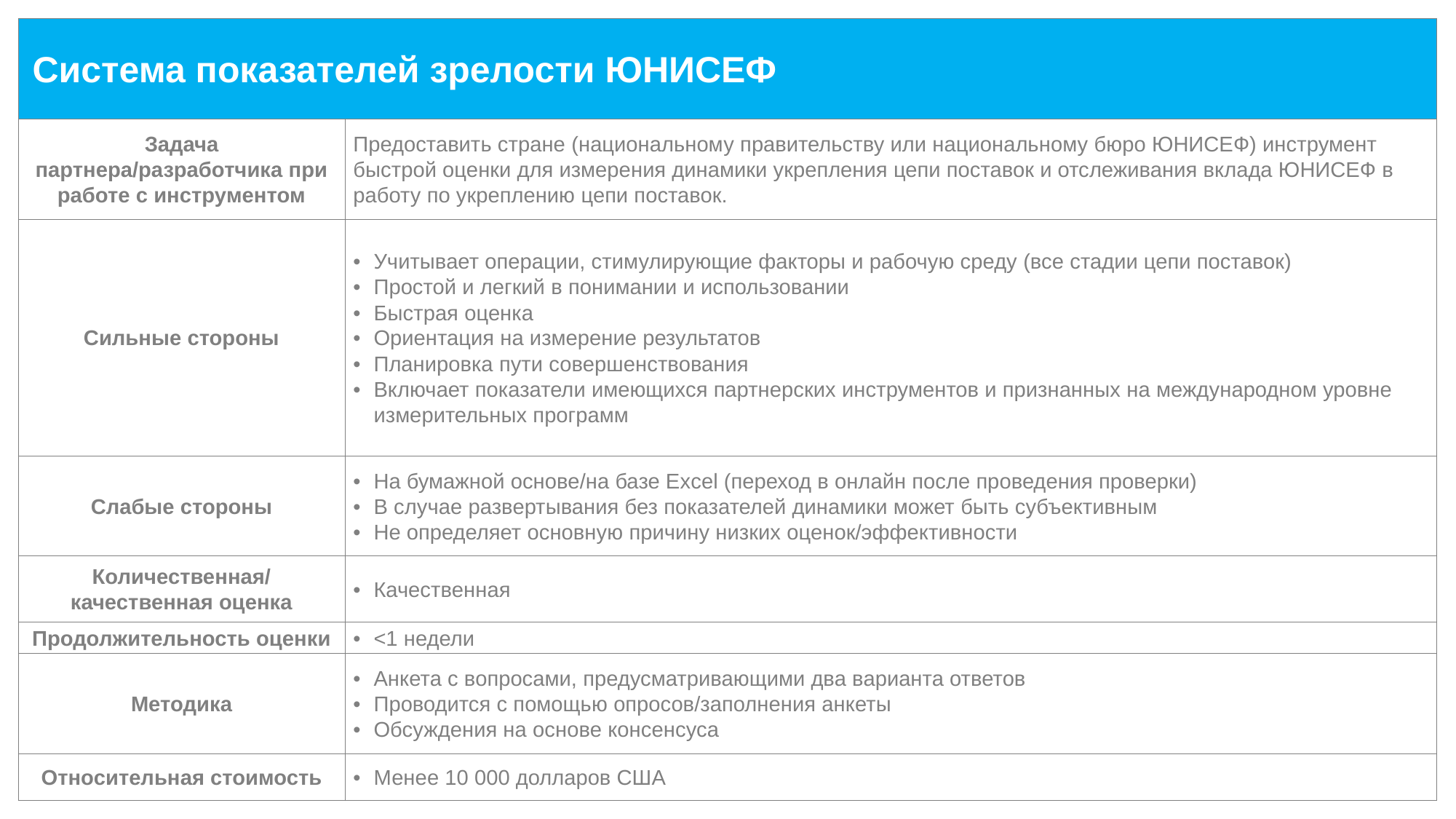

| Система показателей зрелости ЮНИСЕФ |  |
| --- | --- |
| Задача партнера/разработчика при работе с инструментом | Предоставить стране (национальному правительству или национальному бюро ЮНИСЕФ) инструмент быстрой оценки для измерения динамики укрепления цепи поставок и отслеживания вклада ЮНИСЕФ в работу по укреплению цепи поставок. |
| Сильные стороны | Учитывает операции, стимулирующие факторы и рабочую среду (все стадии цепи поставок) Простой и легкий в понимании и использовании Быстрая оценка Ориентация на измерение результатов Планировка пути совершенствования Включает показатели имеющихся партнерских инструментов и признанных на международном уровне измерительных программ |
| Слабые стороны | На бумажной основе/на базе Excel (переход в онлайн после проведения проверки) В случае развертывания без показателей динамики может быть субъективным Не определяет основную причину низких оценок/эффективности |
| Количественная/ качественная оценка | Качественная |
| Продолжительность оценки | <1 недели |
| Методика | Анкета с вопросами, предусматривающими два варианта ответов Проводится с помощью опросов/заполнения анкеты Обсуждения на основе консенсуса |
| Относительная стоимость | Менее 10 000 долларов США |